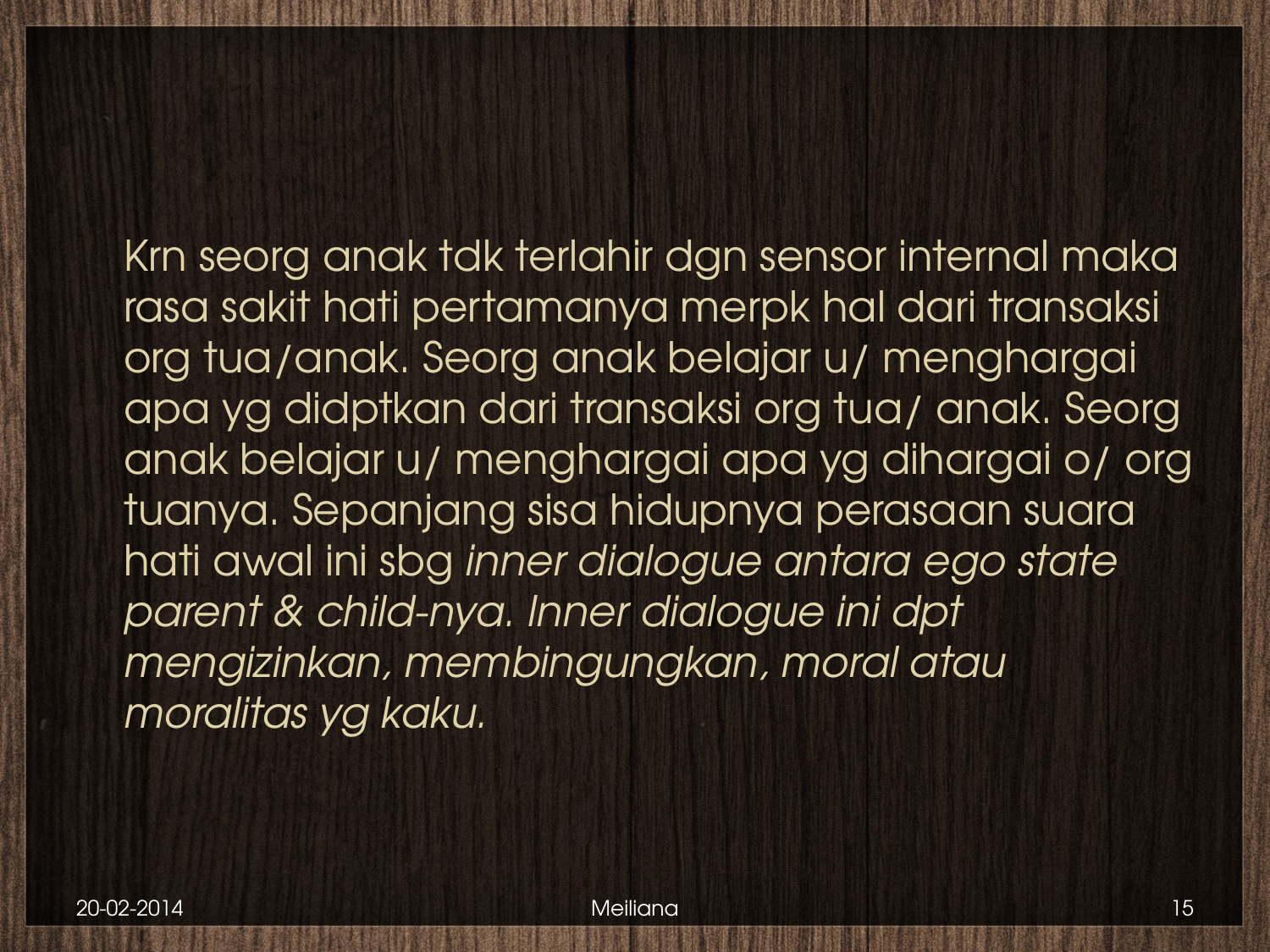

#
	Krn seorg anak tdk terlahir dgn sensor internal maka rasa sakit hati pertamanya merpk hal dari transaksi org tua/anak. Seorg anak belajar u/ menghargai apa yg didptkan dari transaksi org tua/ anak. Seorg anak belajar u/ menghargai apa yg dihargai o/ org tuanya. Sepanjang sisa hidupnya perasaan suara hati awal ini sbg inner dialogue antara ego state parent & child-nya. Inner dialogue ini dpt mengizinkan, membingungkan, moral atau moralitas yg kaku.

20-02-2014
Meiliana
15